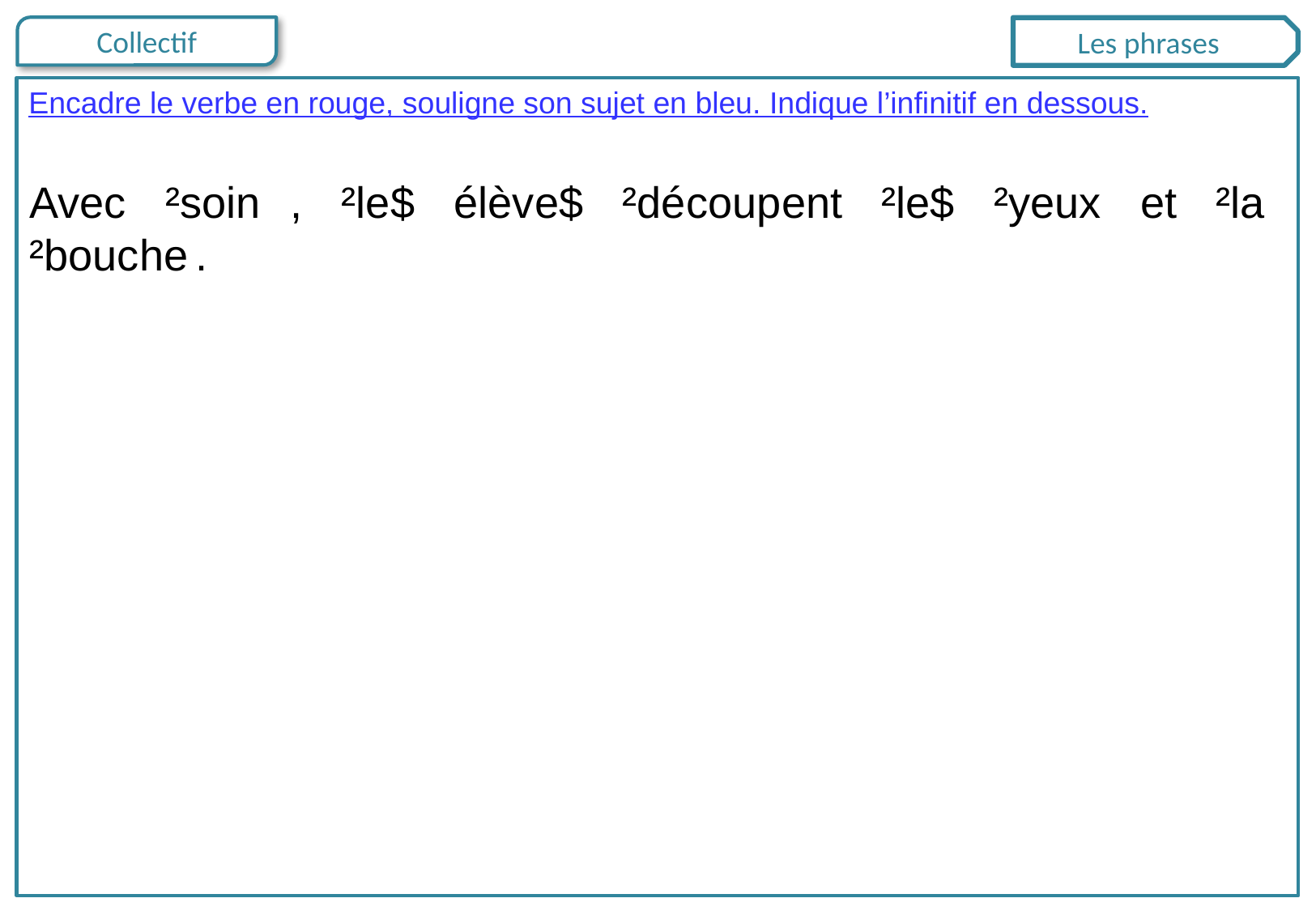

Les phrases
Encadre le verbe en rouge, souligne son sujet en bleu. Indique l’infinitif en dessous.
Avec  ²soin  ,  ²le$  élève$  ²découpent  ²le$  ²yeux  et  ²la  ²bouche .